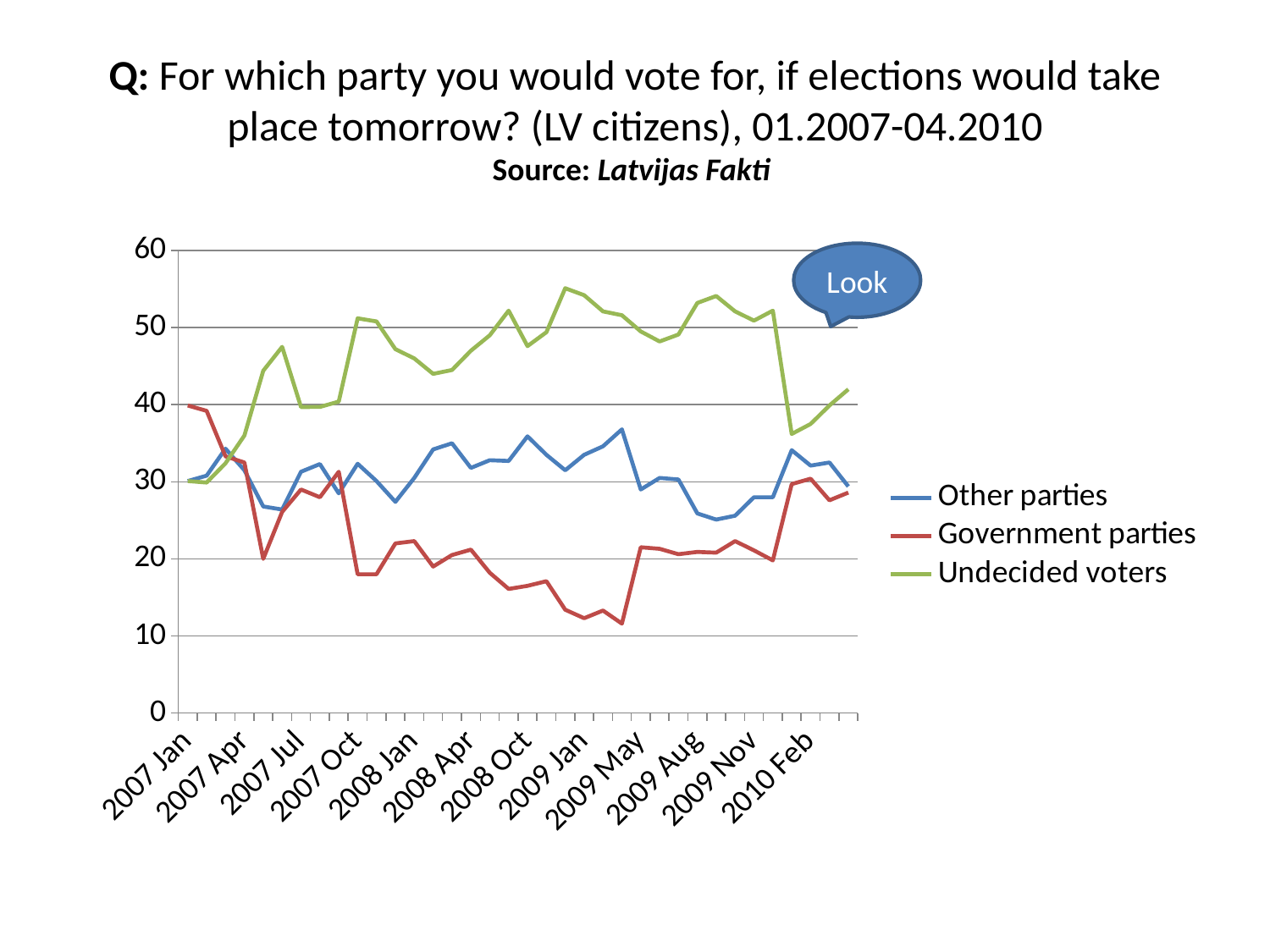

# Q: For which party you would vote for, if elections would take place tomorrow? (LV citizens), 01.2007-04.2010 Source: Latvijas Fakti

### Chart

| Category | Other parties | Government parties | Undecided voters |
|---|---|---|---|
| 2007 Jan | 30.1 | 39.9 | 30.1 |
| 2007 Feb | 30.8 | 39.2 | 29.9 |
| 2007 Mar | 34.300000000000004 | 33.300000000000004 | 32.4 |
| 2007 Apr | 31.5 | 32.5 | 36.0 |
| 2007 May | 26.8 | 20.0 | 44.4 |
| 2007 Jun | 26.4 | 26.1 | 47.5 |
| 2007 Jul | 31.3 | 29.0 | 39.7 |
| 2007 Aug | 32.300000000000004 | 28.0 | 39.71 |
| 2007 Sep | 28.5 | 31.3 | 40.4 |
| 2007 Oct | 32.34 | 18.0 | 51.2 |
| 2007 Nov | 30.1 | 18.0 | 50.8 |
| 2007 Dec | 27.4 | 22.0 | 47.2 |
| 2008 Jan | 30.5 | 22.3 | 46.0 |
| 2008 Feb | 34.2 | 19.0 | 44.0 |
| 2008 Mar | 35.0 | 20.5 | 44.5 |
| 2008 Apr | 31.8 | 21.2 | 47.0 |
| 2008 May | 32.800000000000004 | 18.2 | 49.0 |
| 2008 Sept | 32.7 | 16.1 | 52.2 |
| 2008 Oct | 35.9 | 16.5 | 47.6 |
| 2008 Nov | 33.5 | 17.1 | 49.4 |
| 2008 Dec | 31.5 | 13.4 | 55.1 |
| 2009 Jan | 33.5 | 12.3 | 54.2 |
| 2009 Feb | 34.6 | 13.3 | 52.1 |
| 2009 Mar | 36.800000000000004 | 11.6 | 51.6 |
| 2009 May | 29.0 | 21.5 | 49.5 |
| 2009 Jun | 30.5 | 21.3 | 48.2 |
| 2009 Jul | 30.3 | 20.6 | 49.1 |
| 2009 Aug | 25.9 | 20.9 | 53.2 |
| 2009 Sep | 25.1 | 20.8 | 54.1 |
| 2009 Oct | 25.6 | 22.3 | 52.1 |
| 2009 Nov | 28.0 | 21.1 | 50.9 |
| 2009 Dec | 28.0 | 19.8 | 52.2 |
| 2010 Jan | 34.1 | 29.7 | 36.2 |
| 2010 Feb | 32.1 | 30.4 | 37.5 |
| 2010 Mar | 32.5 | 27.6 | 39.9 |
| 2010 Apr | 29.4 | 28.6 | 42.0 |
Look